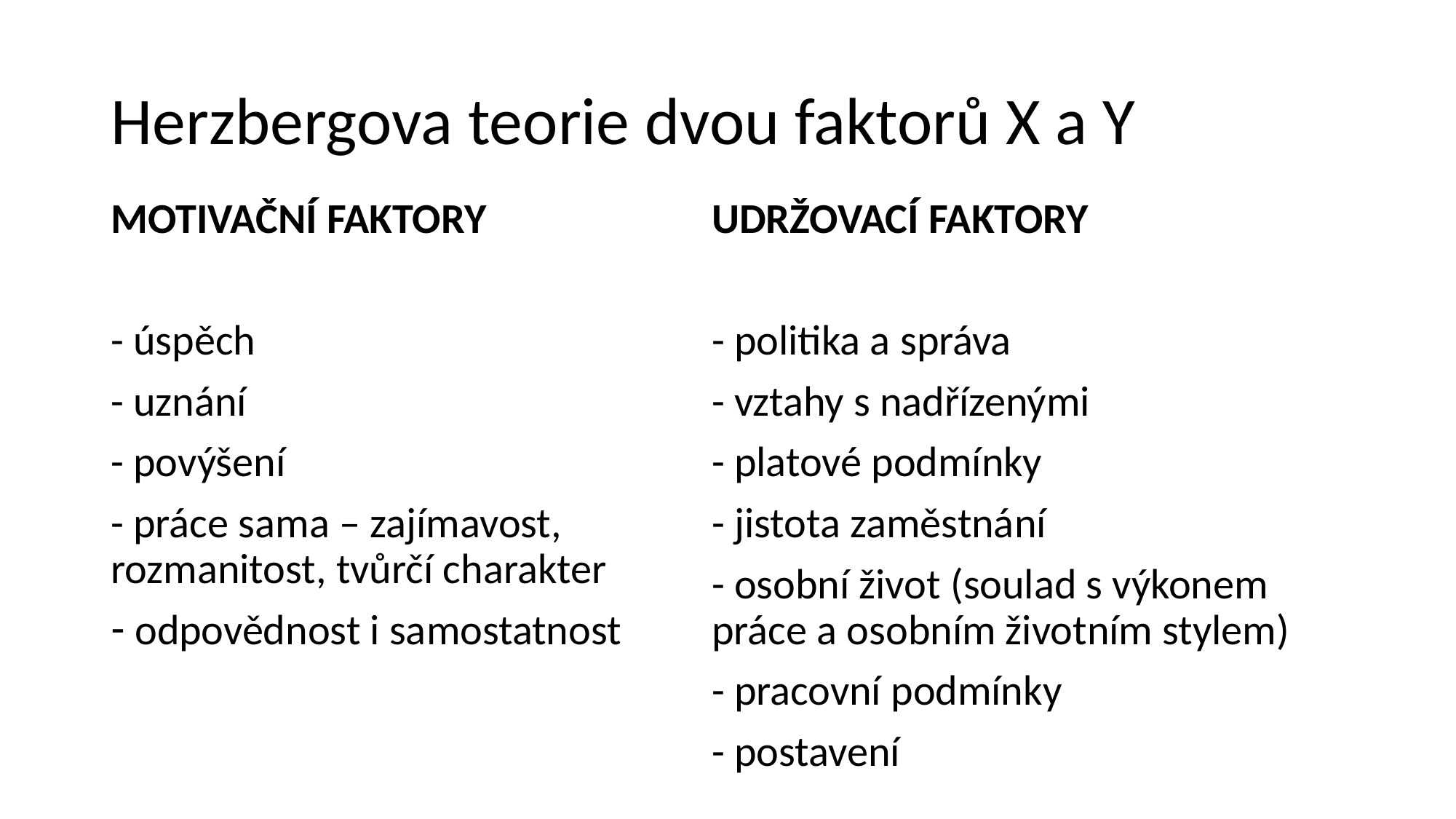

# Herzbergova teorie dvou faktorů X a Y
MOTIVAČNÍ FAKTORY

- úspěch
- uznání
- povýšení
- práce sama – zajímavost, rozmanitost, tvůrčí charakter
 odpovědnost i samostatnost

UDRŽOVACÍ FAKTORY

- politika a správa
- vztahy s nadřízenými
- platové podmínky
- jistota zaměstnání
- osobní život (soulad s výkonem práce a osobním životním stylem)
- pracovní podmínky
- postavení